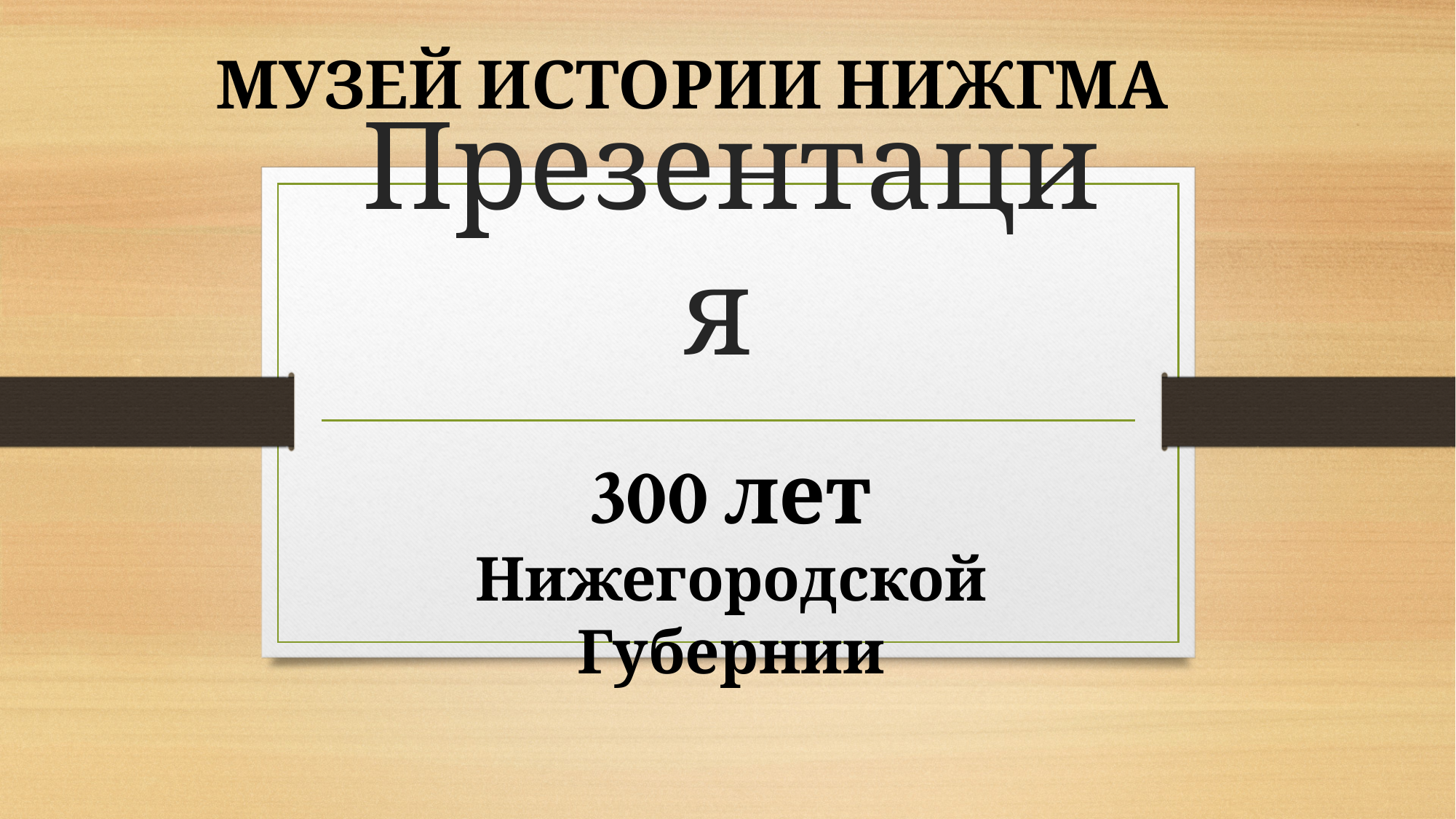

МУЗЕЙ ИСТОРИИ НИЖГМА
# Презентация
 300 лет
Нижегородской Губернии